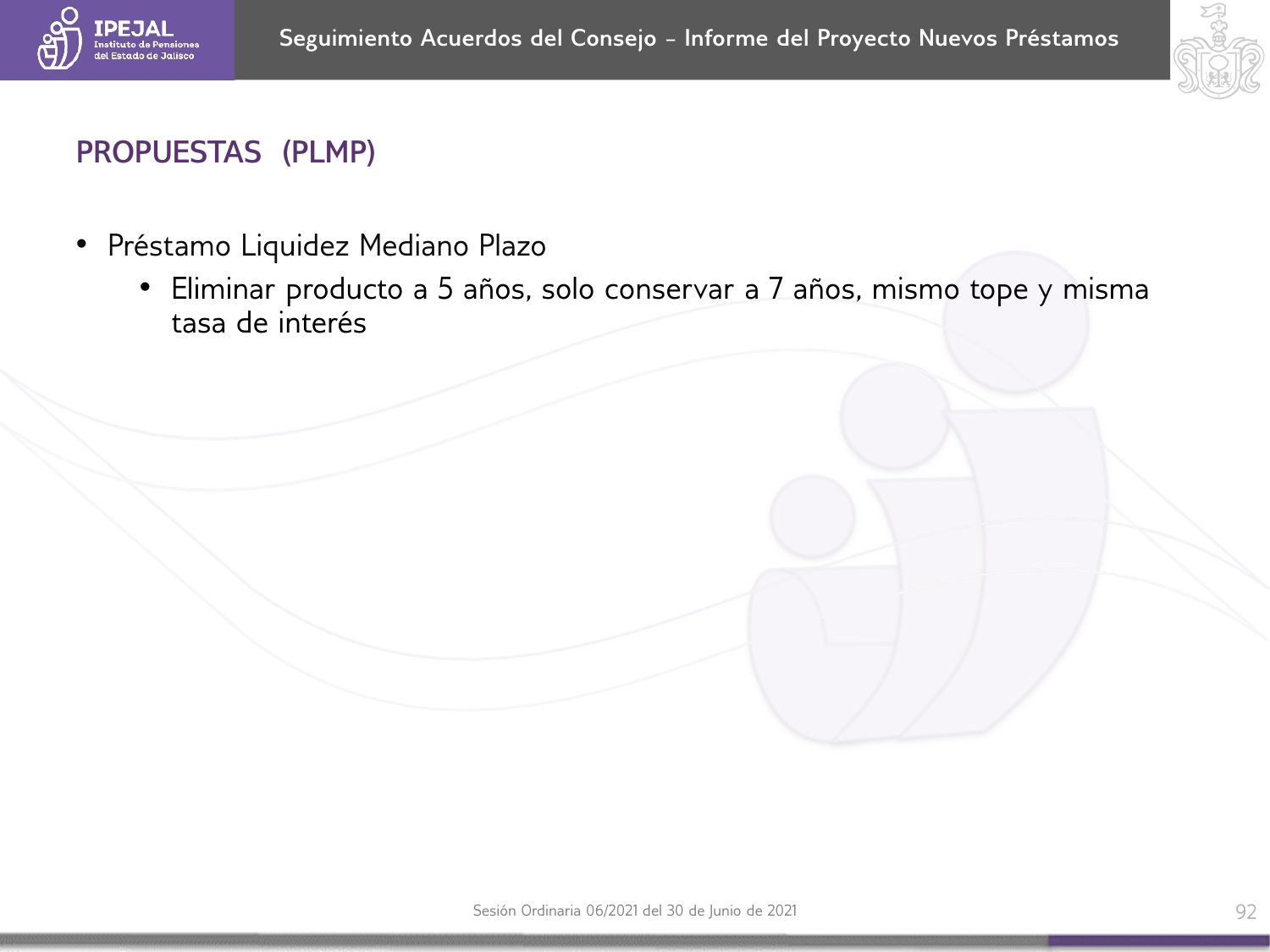

Seguimiento Acuerdos del Consejo – Informe del Proyecto Nuevos Préstamos
PROPUESTAS  (PLMP)
Préstamo Liquidez Mediano Plazo
Eliminar producto a 5 años, solo conservar a 7 años, mismo tope y misma tasa de interés
92
Sesión Ordinaria 06/2021 del 30 de Junio de 2021